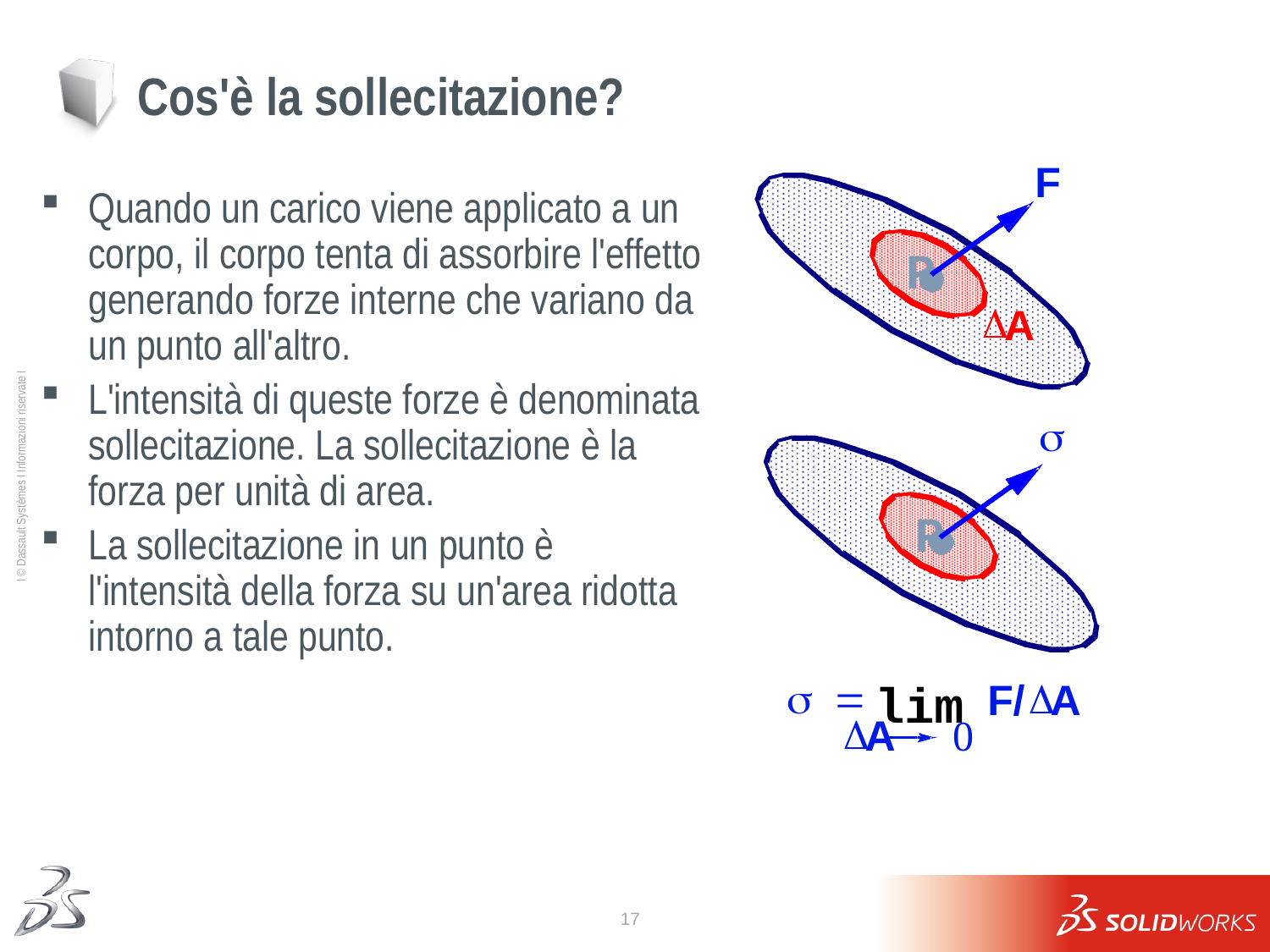

# Cos'è la sollecitazione?

F

P

Δ
A

σ

P

σ =
Δ
lim
F/
A
Δ
A
0

Quando un carico viene applicato a un corpo, il corpo tenta di assorbire l'effetto generando forze interne che variano da un punto all'altro.
L'intensità di queste forze è denominata sollecitazione. La sollecitazione è la forza per unità di area.
La sollecitazione in un punto è l'intensità della forza su un'area ridotta intorno a tale punto.